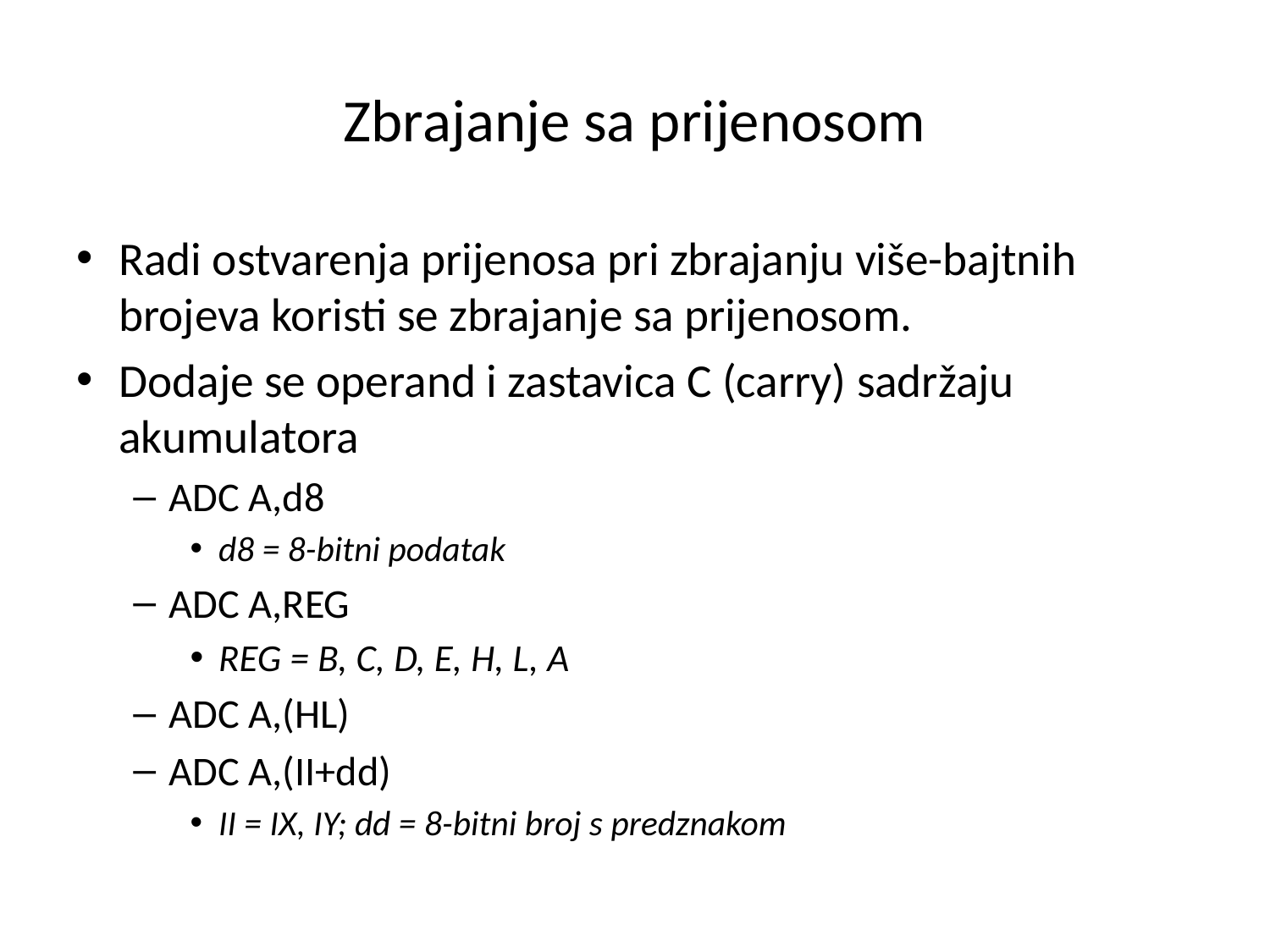

# Zbrajanje sa prijenosom
Radi ostvarenja prijenosa pri zbrajanju više-bajtnih brojeva koristi se zbrajanje sa prijenosom.
Dodaje se operand i zastavica C (carry) sadržaju akumulatora
ADC A,d8
d8 = 8-bitni podatak
ADC A,REG
REG = B, C, D, E, H, L, A
ADC A,(HL)
ADC A,(II+dd)
II = IX, IY; dd = 8-bitni broj s predznakom